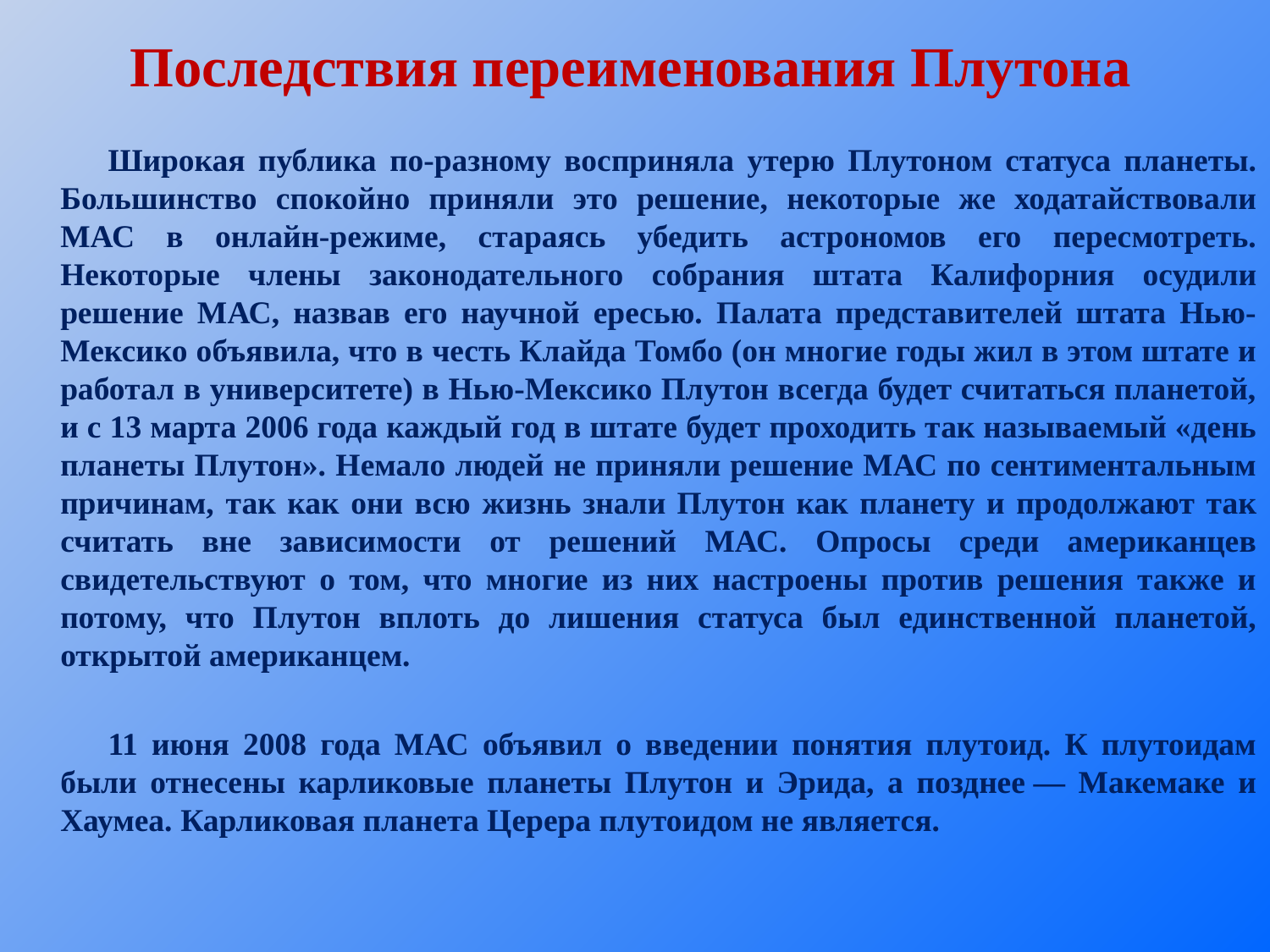

# Последствия переименования Плутона

Широкая публика по-разному восприняла утерю Плутоном статуса планеты. Большинство спокойно приняли это решение, некоторые же ходатайствовали МАС в онлайн-режиме, стараясь убедить астрономов его пересмотреть. Некоторые члены законодательного собрания штата Калифорния осудили решение МАС, назвав его научной ересью. Палата представителей штата Нью-Мексико объявила, что в честь Клайда Томбо (он многие годы жил в этом штате и работал в университете) в Нью-Мексико Плутон всегда будет считаться планетой, и с 13 марта 2006 года каждый год в штате будет проходить так называемый «день планеты Плутон». Немало людей не приняли решение МАС по сентиментальным причинам, так как они всю жизнь знали Плутон как планету и продолжают так считать вне зависимости от решений МАС. Опросы среди американцев свидетельствуют о том, что многие из них настроены против решения также и потому, что Плутон вплоть до лишения статуса был единственной планетой, открытой американцем.

11 июня 2008 года МАС объявил о введении понятия плутоид. К плутоидам были отнесены карликовые планеты Плутон и Эрида, а позднее — Макемаке и Хаумеа. Карликовая планета Церера плутоидом не является.